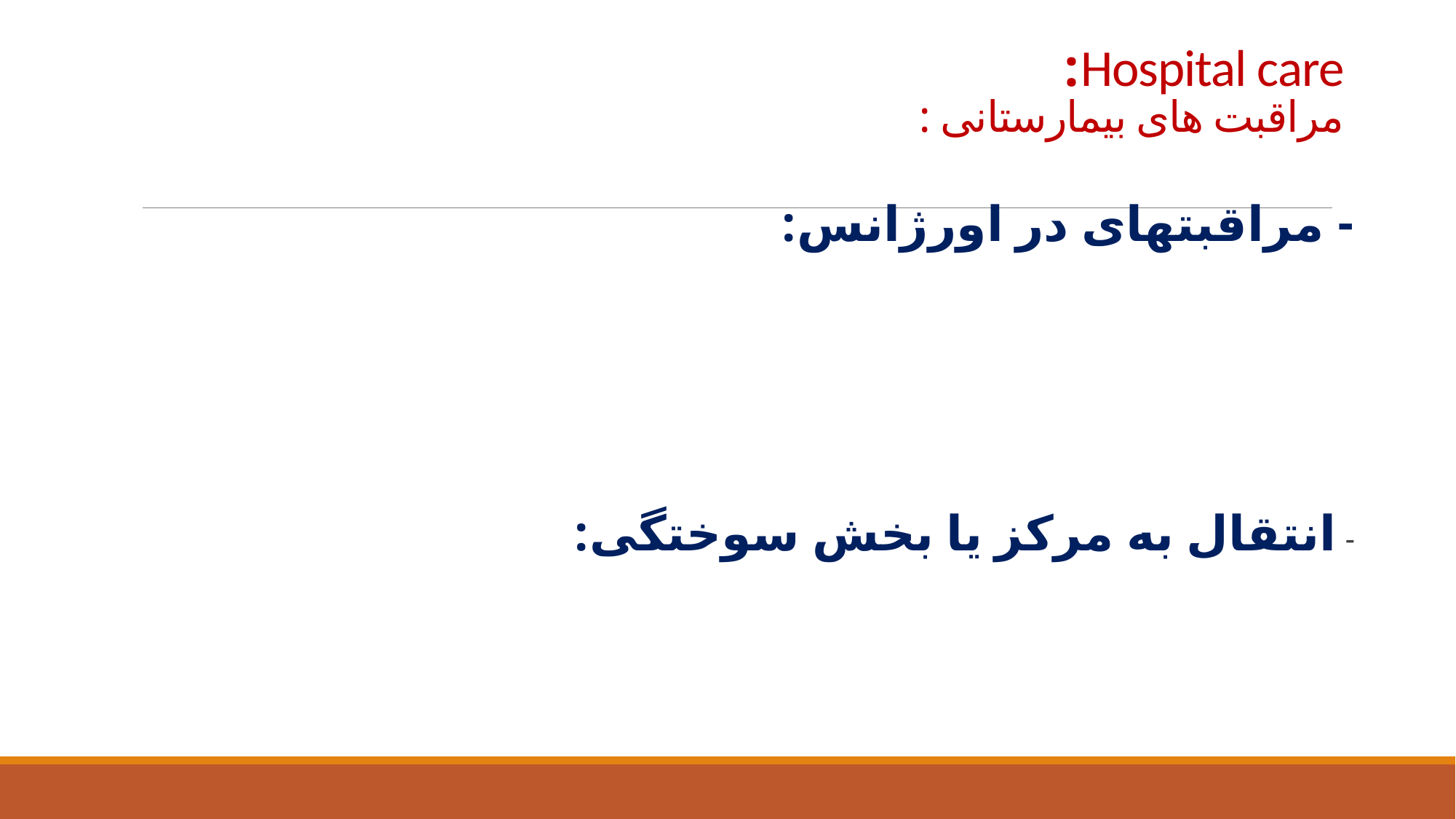

# Hospital care: مراقبت های بیمارستانی :
- مراقبتهای در اورژانس:

- انتقال به مرکز یا بخش سوختگی: